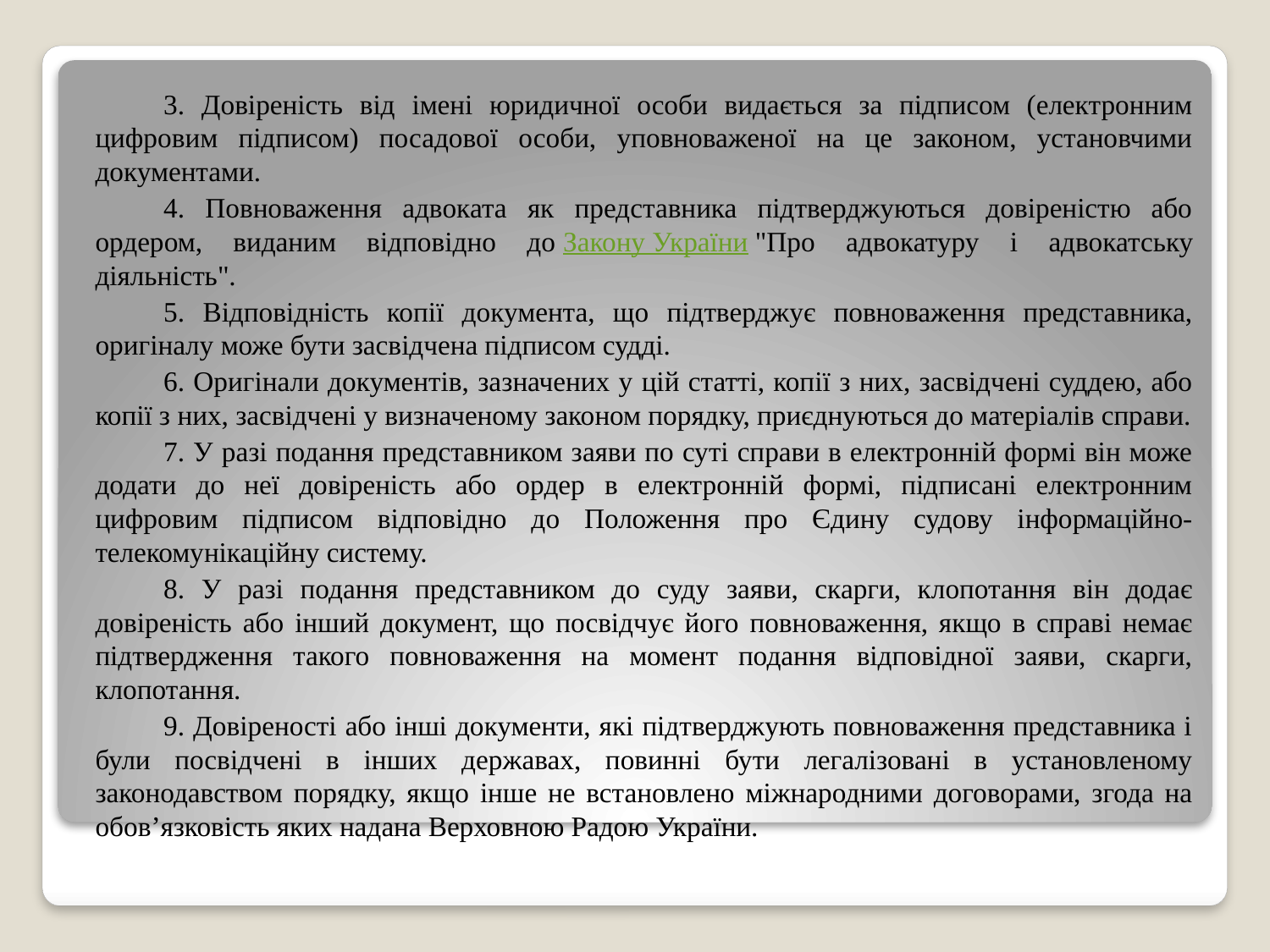

3. Довіреність від імені юридичної особи видається за підписом (електронним цифровим підписом) посадової особи, уповноваженої на це законом, установчими документами.
4. Повноваження адвоката як представника підтверджуються довіреністю або ордером, виданим відповідно до Закону України "Про адвокатуру і адвокатську діяльність".
5. Відповідність копії документа, що підтверджує повноваження представника, оригіналу може бути засвідчена підписом судді.
6. Оригінали документів, зазначених у цій статті, копії з них, засвідчені суддею, або копії з них, засвідчені у визначеному законом порядку, приєднуються до матеріалів справи.
7. У разі подання представником заяви по суті справи в електронній формі він може додати до неї довіреність або ордер в електронній формі, підписані електронним цифровим підписом відповідно до Положення про Єдину судову інформаційно-телекомунікаційну систему.
8. У разі подання представником до суду заяви, скарги, клопотання він додає довіреність або інший документ, що посвідчує його повноваження, якщо в справі немає підтвердження такого повноваження на момент подання відповідної заяви, скарги, клопотання.
9. Довіреності або інші документи, які підтверджують повноваження представника і були посвідчені в інших державах, повинні бути легалізовані в установленому законодавством порядку, якщо інше не встановлено міжнародними договорами, згода на обов’язковість яких надана Верховною Радою України.